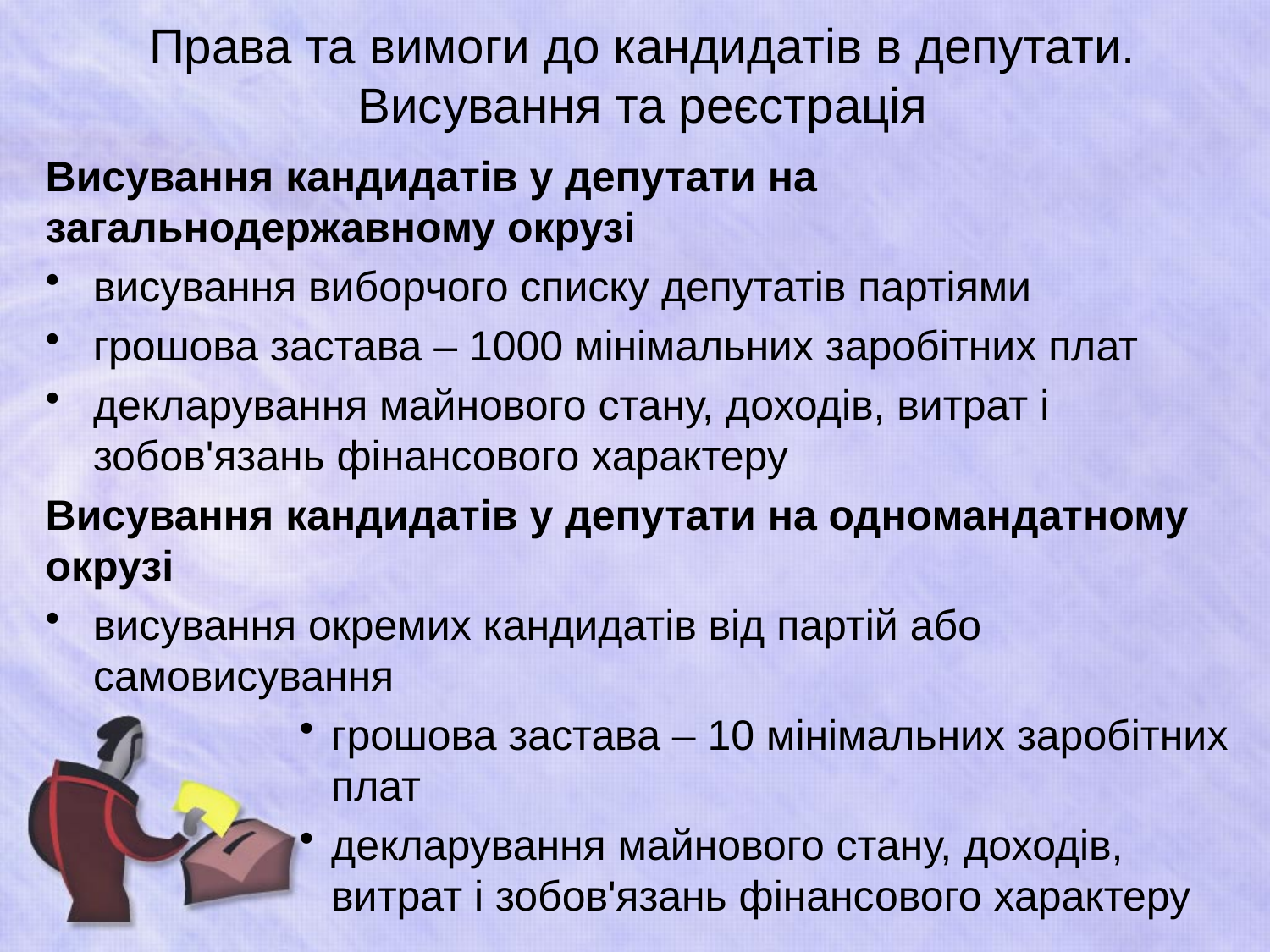

# Права та вимоги до кандидатів в депутати. Висування та реєстрація
Висування кандидатів у депутати на загальнодержавному окрузі
висування виборчого списку депутатів партіями
грошова застава – 1000 мінімальних заробітних плат
декларування майнового стану, доходів, витрат і зобов'язань фінансового характеру
Висування кандидатів у депутати на одномандатному окрузі
висування окремих кандидатів від партій або самовисування
грошова застава – 10 мінімальних заробітних плат
декларування майнового стану, доходів, витрат і зобов'язань фінансового характеру